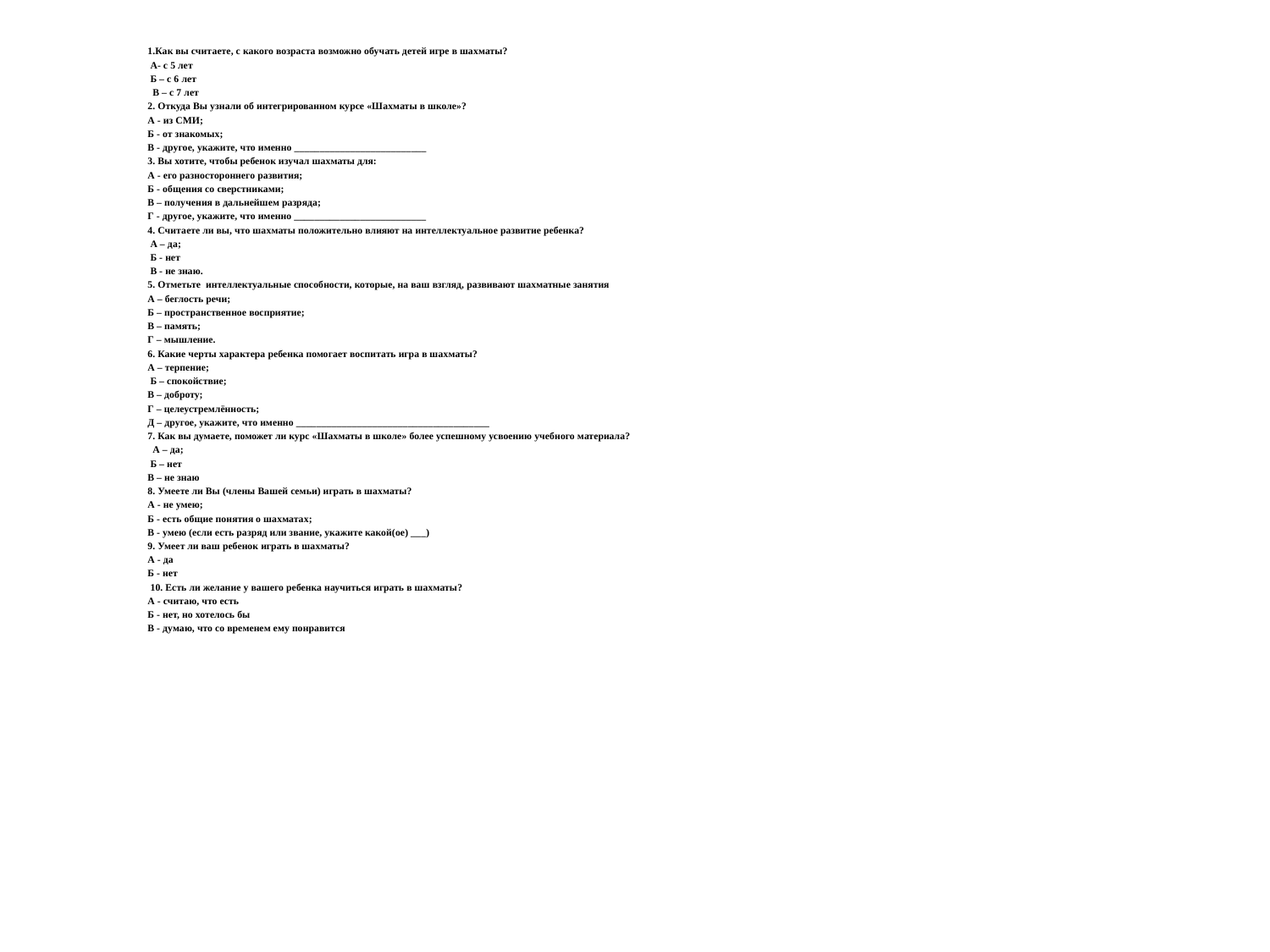

#
1.Как вы считаете, с какого возраста возможно обучать детей игре в шахматы?
 А- с 5 лет
 Б – с 6 лет
  В – с 7 лет
2. Откуда Вы узнали об интегрированном курсе «Шахматы в школе»?
А - из СМИ;
Б - от знакомых;
В - другое, укажите, что именно __________________________
3. Вы хотите, чтобы ребенок изучал шахматы для:
А - его разностороннего развития;
Б - общения со сверстниками;
В – получения в дальнейшем разряда;
Г - другое, укажите, что именно __________________________
4. Считаете ли вы, что шахматы положительно влияют на интеллектуальное развитие ребенка?
 А – да;
 Б - нет
 В - не знаю.
5. Отметьте  интеллектуальные способности, которые, на ваш взгляд, развивают шахматные занятия
А – беглость речи;
Б – пространственное восприятие;
В – память;
Г – мышление.
6. Какие черты характера ребенка помогает воспитать игра в шахматы?
А – терпение;
 Б – спокойствие;
В – доброту;
Г – целеустремлённость;
Д – другое, укажите, что именно ______________________________________
7. Как вы думаете, поможет ли курс «Шахматы в школе» более успешному усвоению учебного материала?
  А – да;
 Б – нет
В – не знаю
8. Умеете ли Вы (члены Вашей семьи) играть в шахматы?
А - не умею;
Б - есть общие понятия о шахматах;
В - умею (если есть разряд или звание, укажите какой(ое) ___)
9. Умеет ли ваш ребенок играть в шахматы?
А - да
Б - нет
 10. Есть ли желание у вашего ребенка научиться играть в шахматы?
А - считаю, что есть
Б - нет, но хотелось бы
В - думаю, что со временем ему понравится